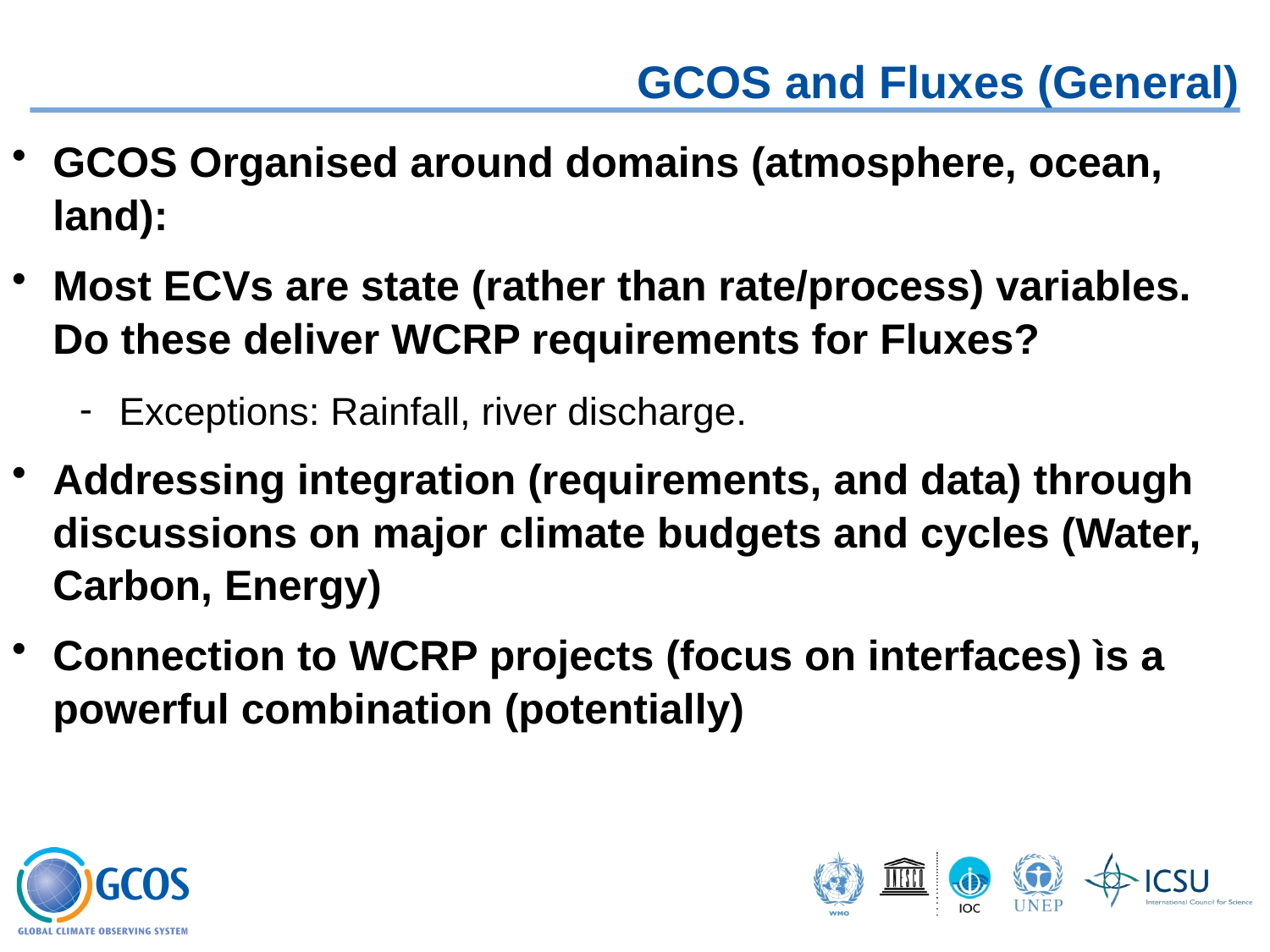

# GCOS and Fluxes (General)
GCOS Organised around domains (atmosphere, ocean, land):
Most ECVs are state (rather than rate/process) variables. Do these deliver WCRP requirements for Fluxes?
Exceptions: Rainfall, river discharge.
Addressing integration (requirements, and data) through discussions on major climate budgets and cycles (Water, Carbon, Energy)
Connection to WCRP projects (focus on interfaces) ìs a powerful combination (potentially)